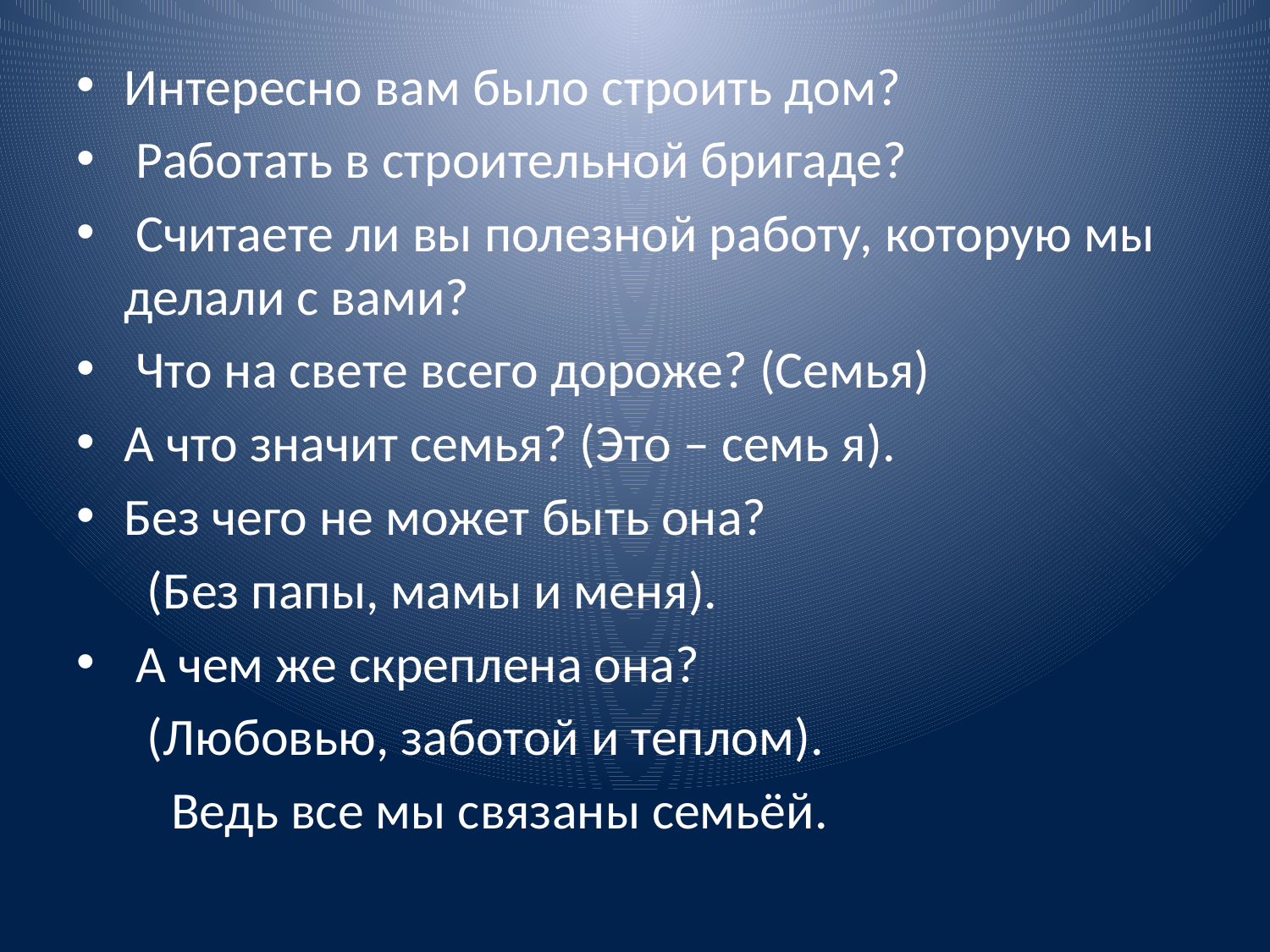

#
Интересно вам было строить дом?
 Работать в строительной бригаде?
 Считаете ли вы полезной работу, которую мы делали с вами?
 Что на свете всего дороже? (Семья)
А что значит семья? (Это – семь я).
Без чего не может быть она?
      (Без папы, мамы и меня).
 А чем же скреплена она?
      (Любовью, заботой и теплом).
        Ведь все мы связаны семьёй.